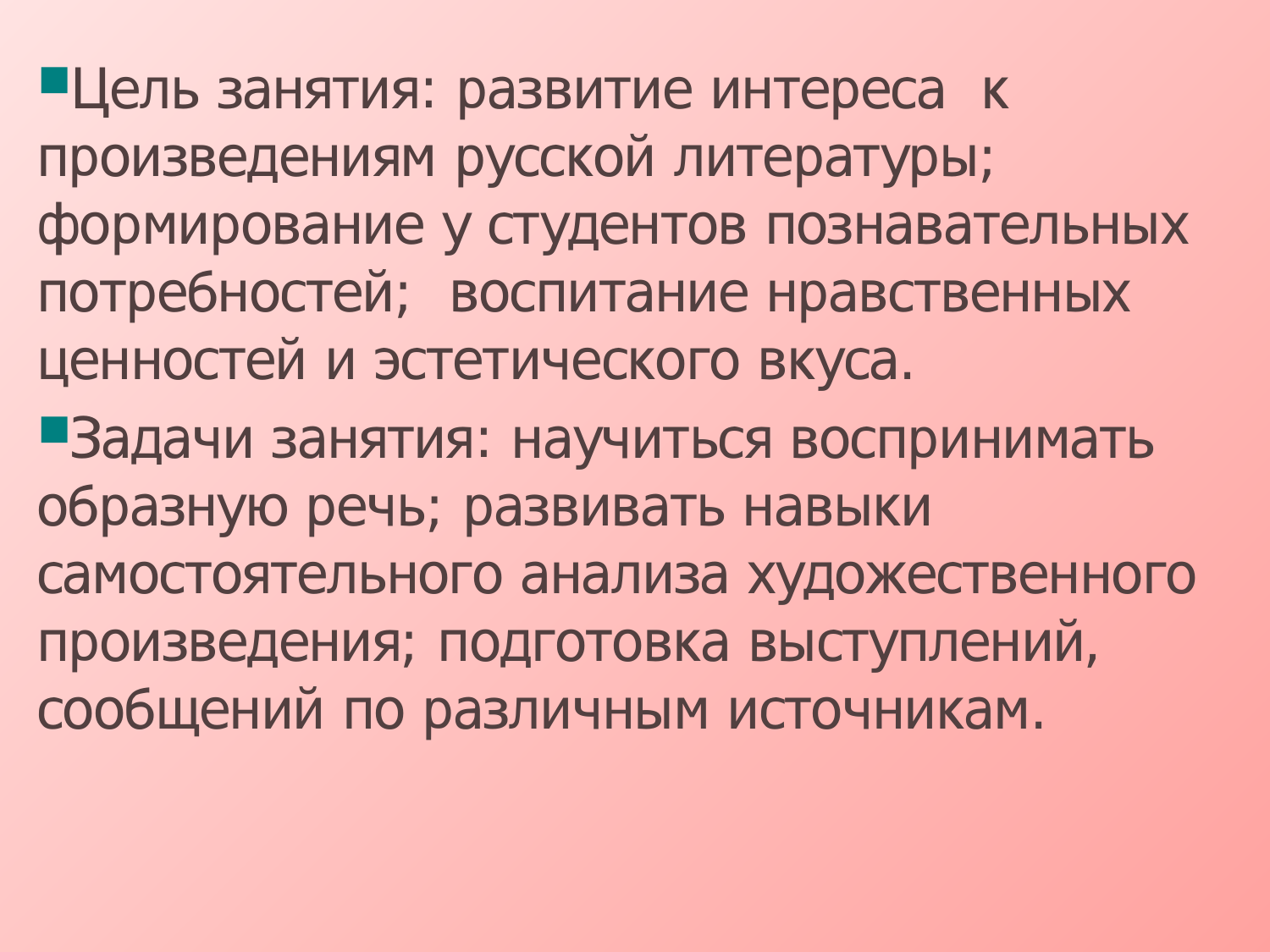

Цель занятия: развитие интереса  к произведениям русской литературы; формирование у студентов познавательных потребностей;  воспитание нравственных ценностей и эстетического вкуса.
Задачи занятия: научиться воспринимать образную речь; развивать навыки самостоятельного анализа художественного произведения; подготовка выступлений, сообщений по различным источникам.